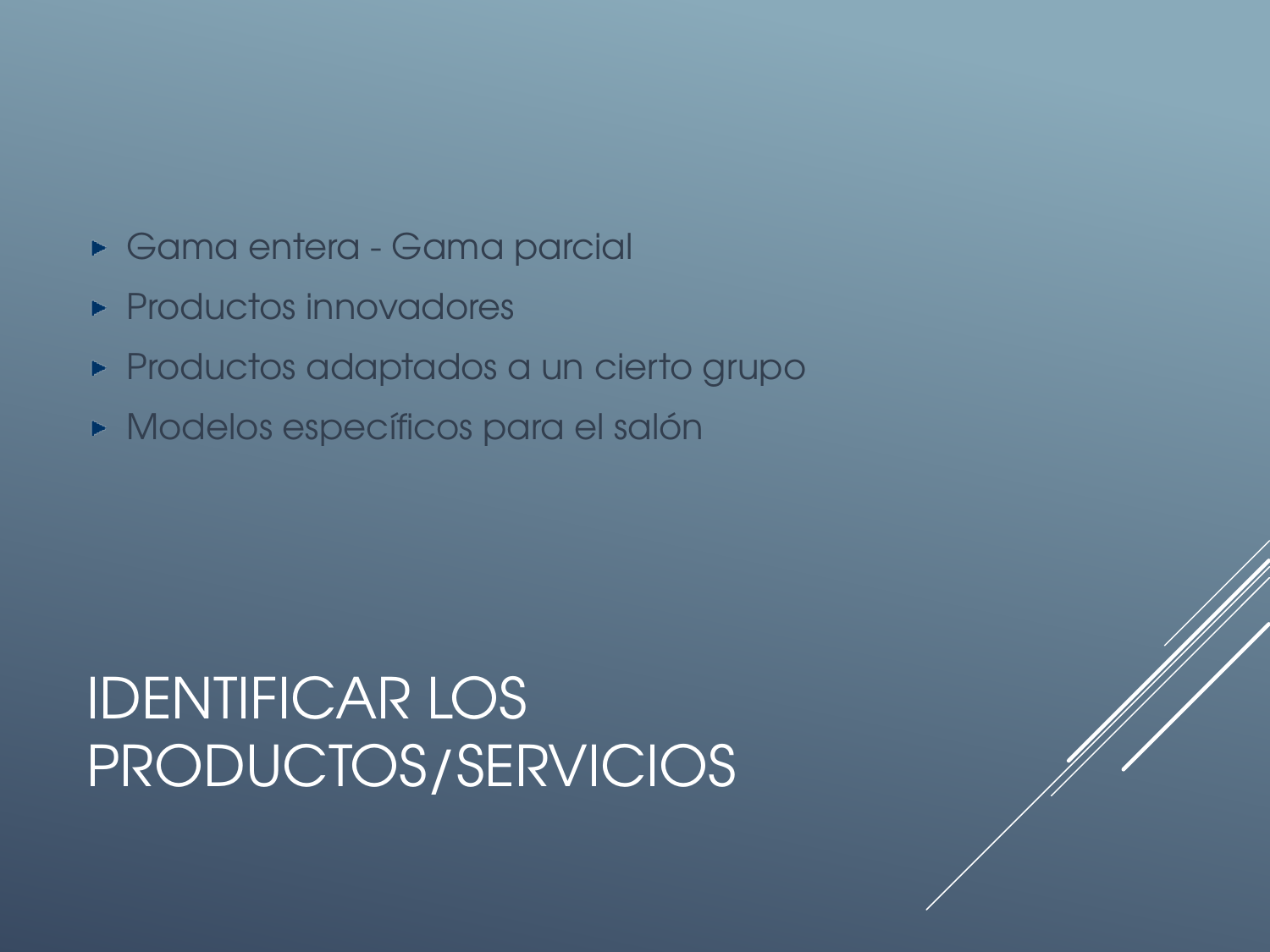

Gama entera - Gama parcial
Productos innovadores
Productos adaptados a un cierto grupo
Modelos específicos para el salón
# Identificar los productos/servicios